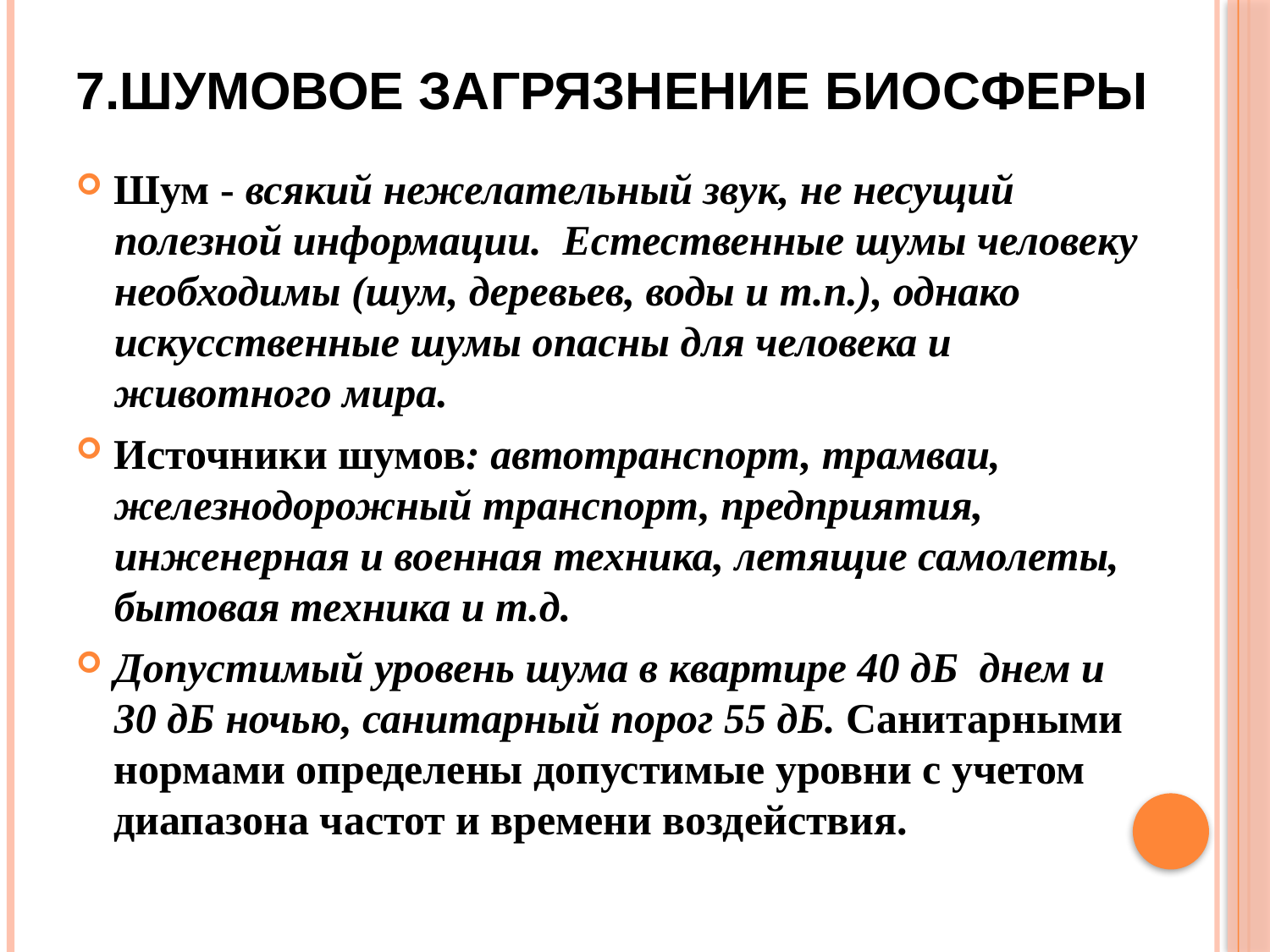

# 7.Шумовое загрязнение биосферы
Шум - всякий нежелательный звук, не несущий полезной информации.  Естественные шумы человеку необходимы (шум, деревьев, воды и т.п.), однако искусственные шумы опасны для человека и животного мира.
Источники шумов: автотранспорт, трамваи, железнодорожный транспорт, предприятия, инженерная и военная техника, летящие самолеты, бытовая техника и т.д.
Допустимый уровень шума в квартире 40 дБ  днем и 30 дБ ночью, санитарный порог 55 дБ. Санитарными нормами определены допустимые уровни с учетом диапазона частот и времени воздействия.